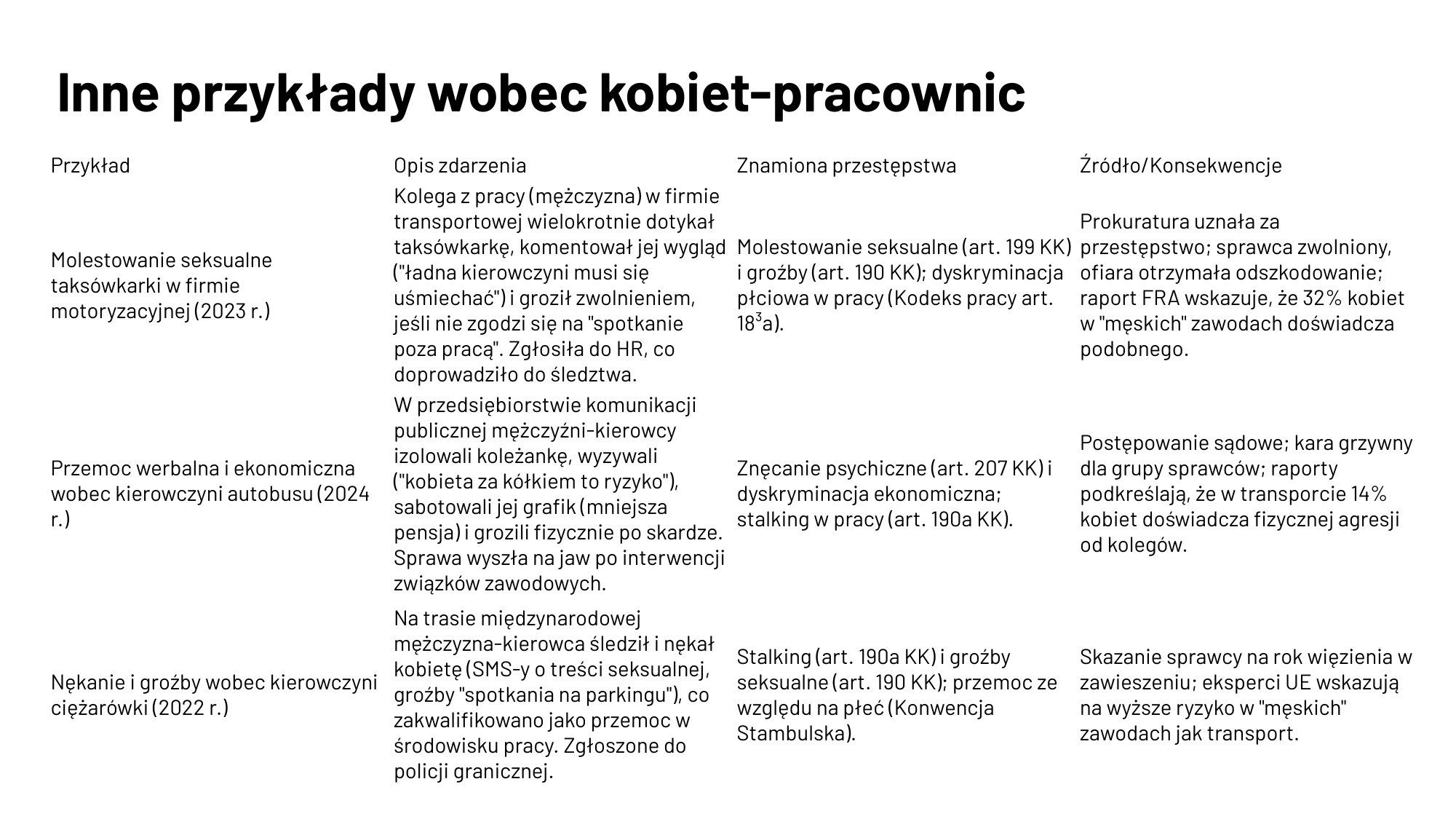

Inne przykłady wobec kobiet-pracownic
| Przykład | Opis zdarzenia | Znamiona przestępstwa | Źródło/Konsekwencje |
| --- | --- | --- | --- |
| Molestowanie seksualne taksówkarki w firmie motoryzacyjnej (2023 r.) | Kolega z pracy (mężczyzna) w firmie transportowej wielokrotnie dotykał taksówkarkę, komentował jej wygląd ("ładna kierowczyni musi się uśmiechać") i groził zwolnieniem, jeśli nie zgodzi się na "spotkanie poza pracą". Zgłosiła do HR, co doprowadziło do śledztwa. | Molestowanie seksualne (art. 199 KK) i groźby (art. 190 KK); dyskryminacja płciowa w pracy (Kodeks pracy art. 18³a). | Prokuratura uznała za przestępstwo; sprawca zwolniony, ofiara otrzymała odszkodowanie; raport FRA wskazuje, że 32% kobiet w "męskich" zawodach doświadcza podobnego. |
| Przemoc werbalna i ekonomiczna wobec kierowczyni autobusu (2024 r.) | W przedsiębiorstwie komunikacji publicznej mężczyźni-kierowcy izolowali koleżankę, wyzywali ("kobieta za kółkiem to ryzyko"), sabotowali jej grafik (mniejsza pensja) i grozili fizycznie po skardze. Sprawa wyszła na jaw po interwencji związków zawodowych. | Znęcanie psychiczne (art. 207 KK) i dyskryminacja ekonomiczna; stalking w pracy (art. 190a KK). | Postępowanie sądowe; kara grzywny dla grupy sprawców; raporty podkreślają, że w transporcie 14% kobiet doświadcza fizycznej agresji od kolegów. |
| Nękanie i groźby wobec kierowczyni ciężarówki (2022 r.) | Na trasie międzynarodowej mężczyzna-kierowca śledził i nękał kobietę (SMS-y o treści seksualnej, groźby "spotkania na parkingu"), co zakwalifikowano jako przemoc w środowisku pracy. Zgłoszone do policji granicznej. | Stalking (art. 190a KK) i groźby seksualne (art. 190 KK); przemoc ze względu na płeć (Konwencja Stambulska). | Skazanie sprawcy na rok więzienia w zawieszeniu; eksperci UE wskazują na wyższe ryzyko w "męskich" zawodach jak transport. |